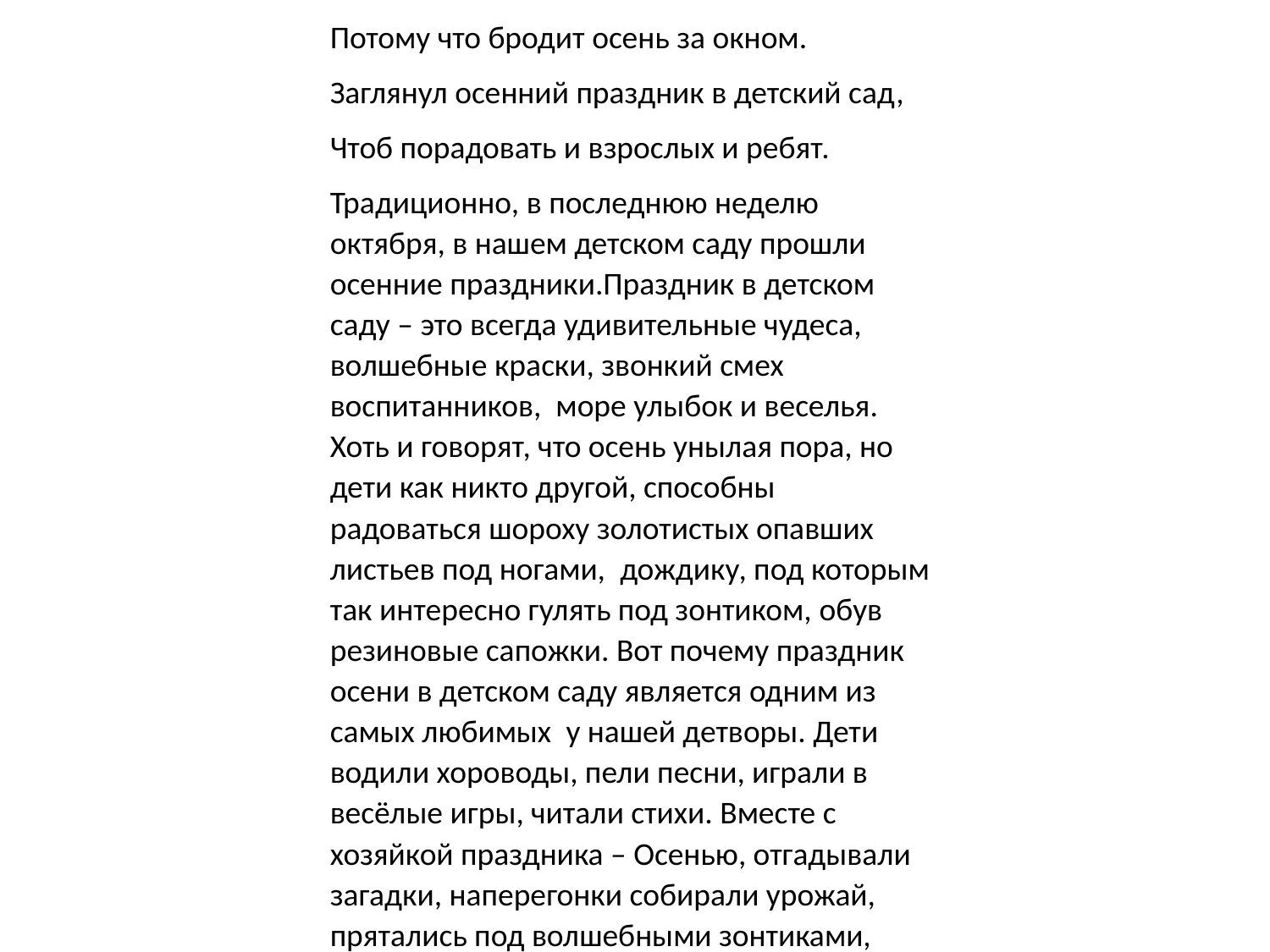

Наши праздники
      Осенний праздник
Заглянул сегодня праздник в каждый дом,
Потому что бродит осень за окном.
Заглянул осенний праздник в детский сад,
Чтоб порадовать и взрослых и ребят.
Традиционно, в последнюю неделю октября, в нашем детском саду прошли осенние праздники.Праздник в детском саду – это всегда удивительные чудеса, волшебные краски, звонкий смех воспитанников,  море улыбок и веселья. Хоть и говорят, что осень унылая пора, но дети как никто другой, способны  радоваться шороху золотистых опавших листьев под ногами,  дождику, под которым так интересно гулять под зонтиком, обув резиновые сапожки. Вот почему праздник осени в детском саду является одним из самых любимых  у нашей детворы. Дети водили хороводы, пели песни, играли в весёлые игры, читали стихи. Вместе с хозяйкой праздника – Осенью, отгадывали загадки, наперегонки собирали урожай, прятались под волшебными зонтиками, перевоплощались в разных героев. Воспитанники получили много позитивных эмоций.